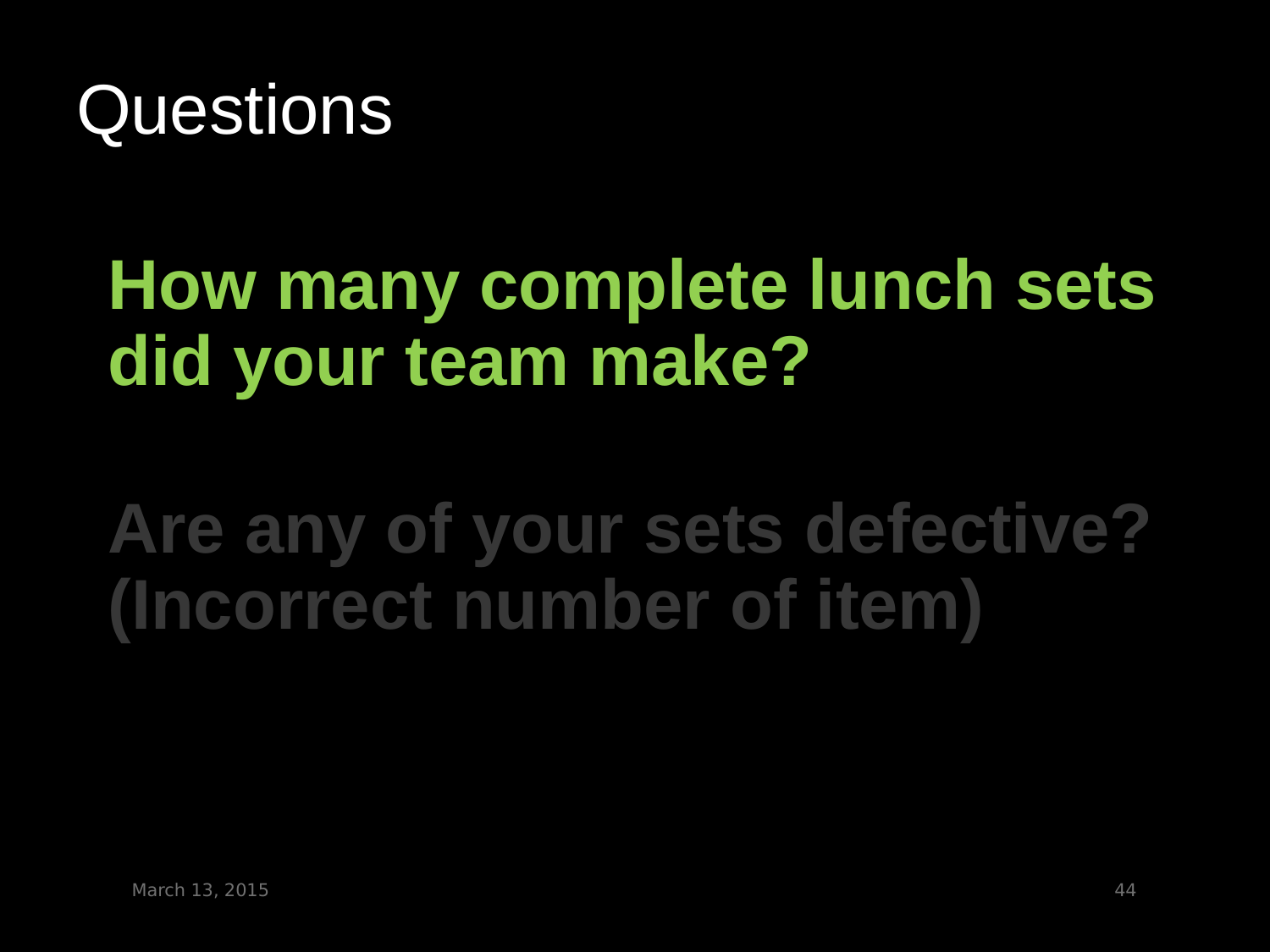

Questions
How many complete lunch sets did your team make?

Are any of your sets defective? (Incorrect number of item)

March 13, 2015
44